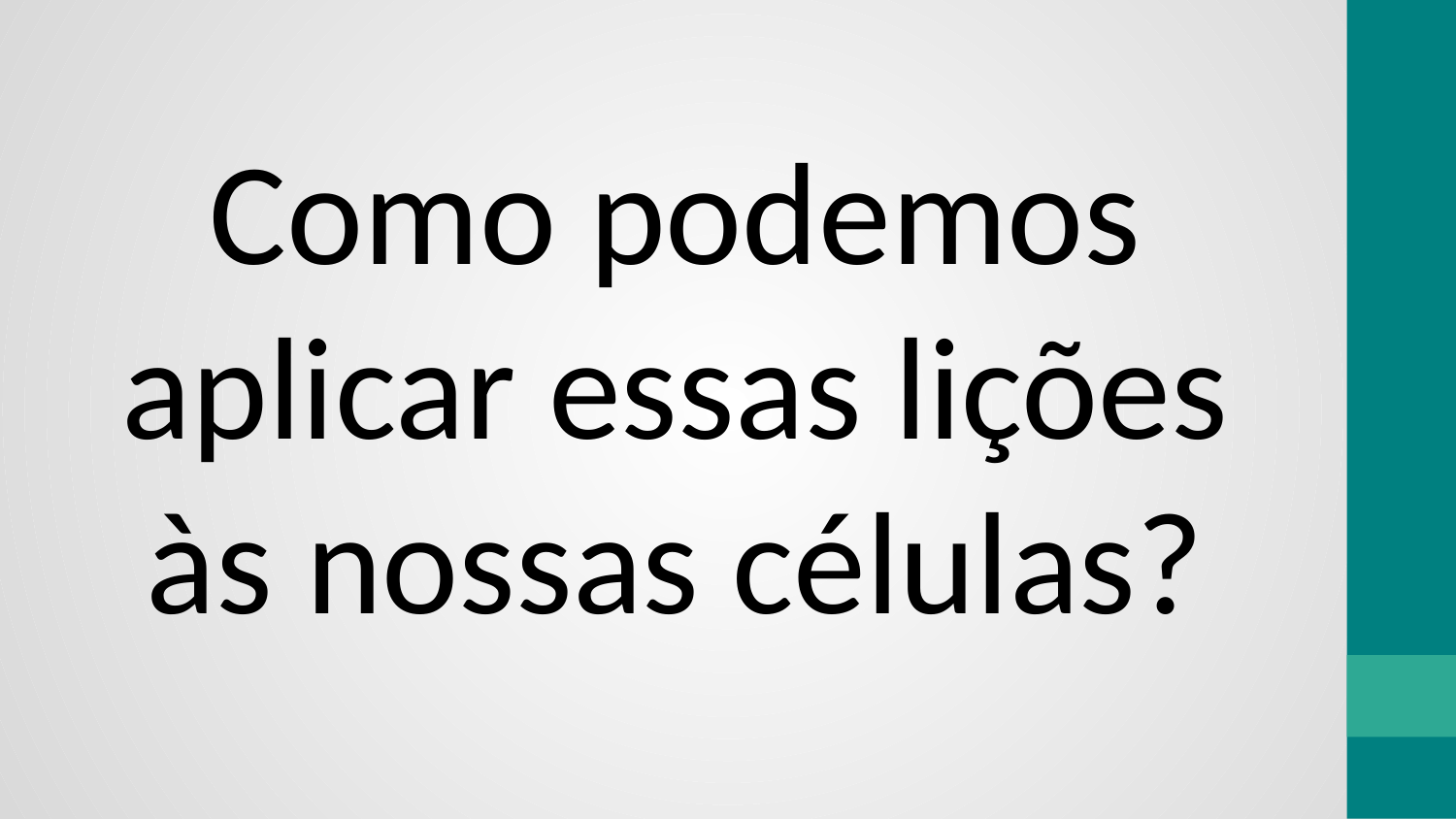

Como podemos aplicar essas lições às nossas células?